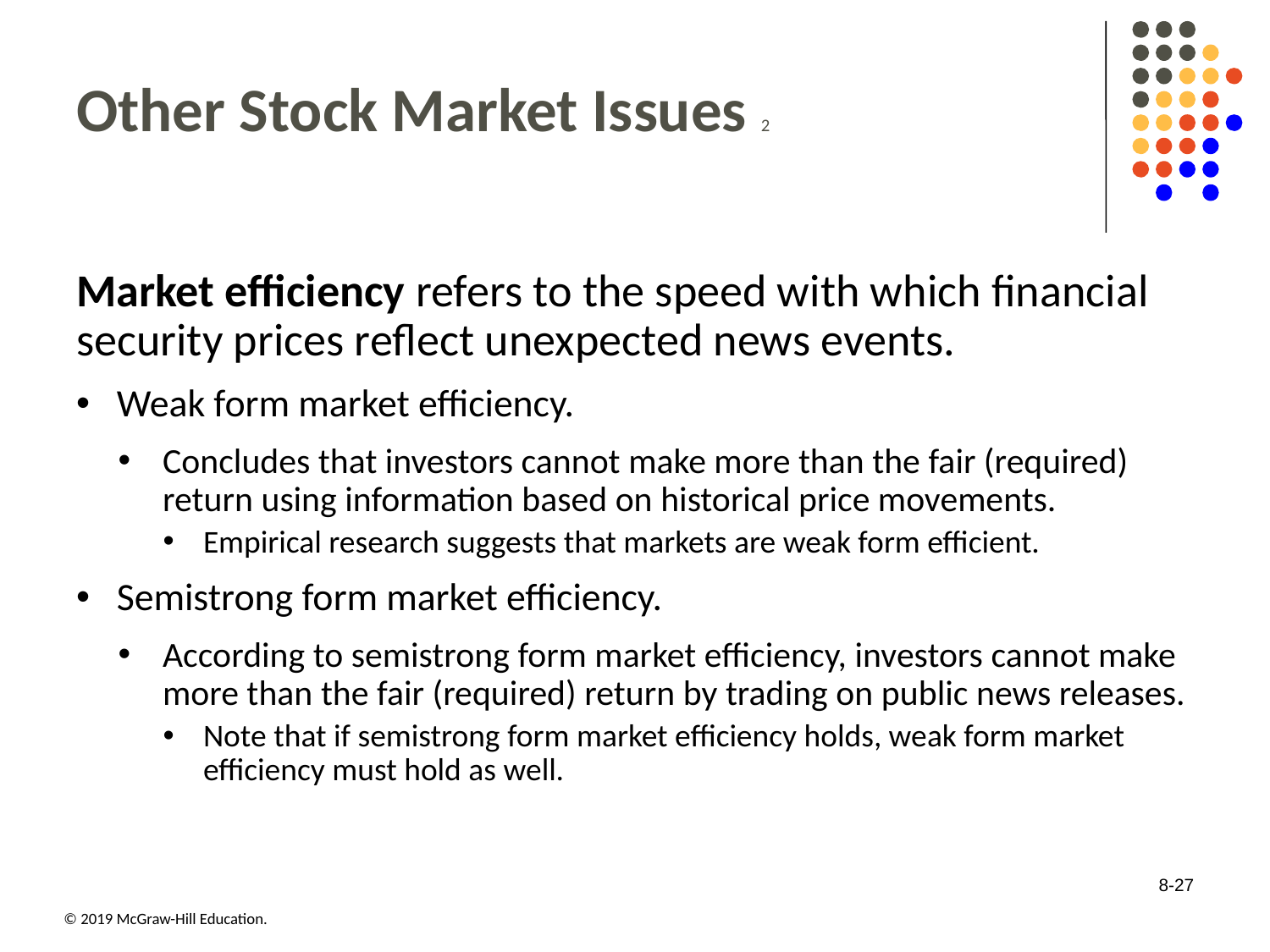

# Other Stock Market Issues 2
Market efficiency refers to the speed with which financial security prices reflect unexpected news events.
Weak form market efficiency.
Concludes that investors cannot make more than the fair (required) return using information based on historical price movements.
Empirical research suggests that markets are weak form efficient.
Semistrong form market efficiency.
According to semistrong form market efficiency, investors cannot make more than the fair (required) return by trading on public news releases.
Note that if semistrong form market efficiency holds, weak form market efficiency must hold as well.
8-27